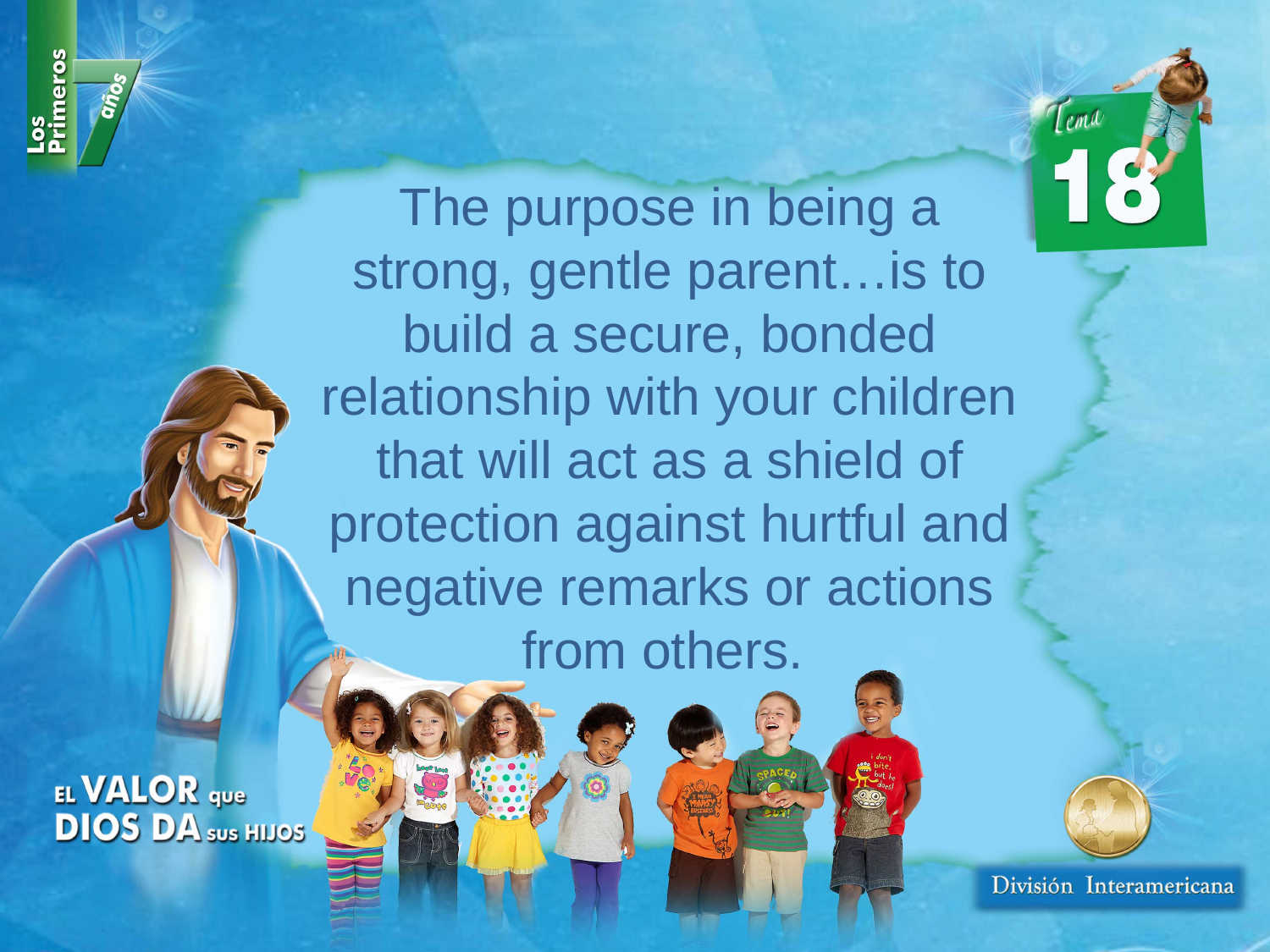

The purpose in being a strong, gentle parent…is to build a secure, bonded relationship with your children that will act as a shield of protection against hurtful and negative remarks or actions from others.